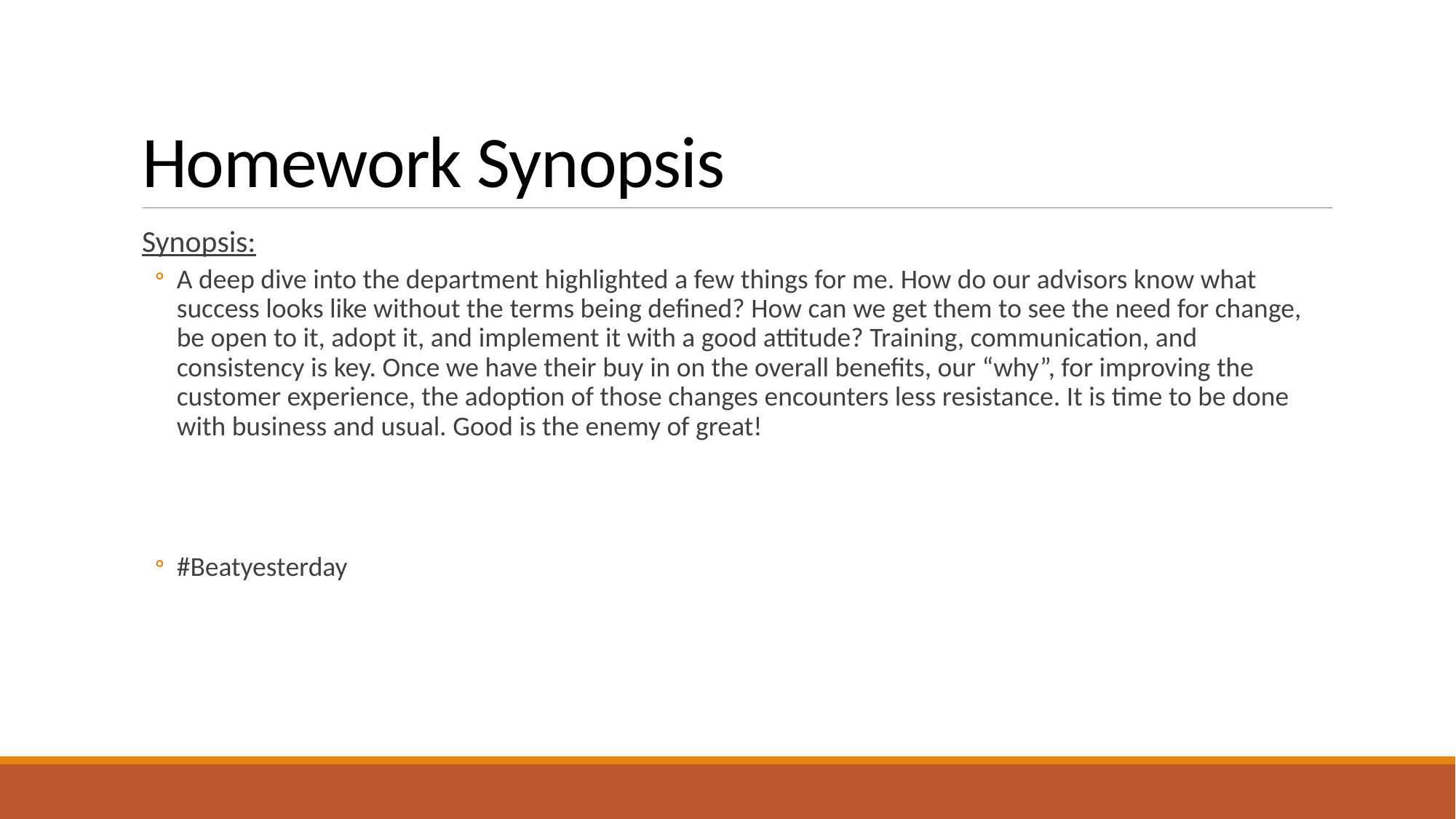

# Homework Synopsis
Synopsis:
A deep dive into the department highlighted a few things for me. How do our advisors know what success looks like without the terms being defined? How can we get them to see the need for change, be open to it, adopt it, and implement it with a good attitude? Training, communication, and consistency is key. Once we have their buy in on the overall benefits, our “why”, for improving the customer experience, the adoption of those changes encounters less resistance. It is time to be done with business and usual. Good is the enemy of great!

#Beatyesterday